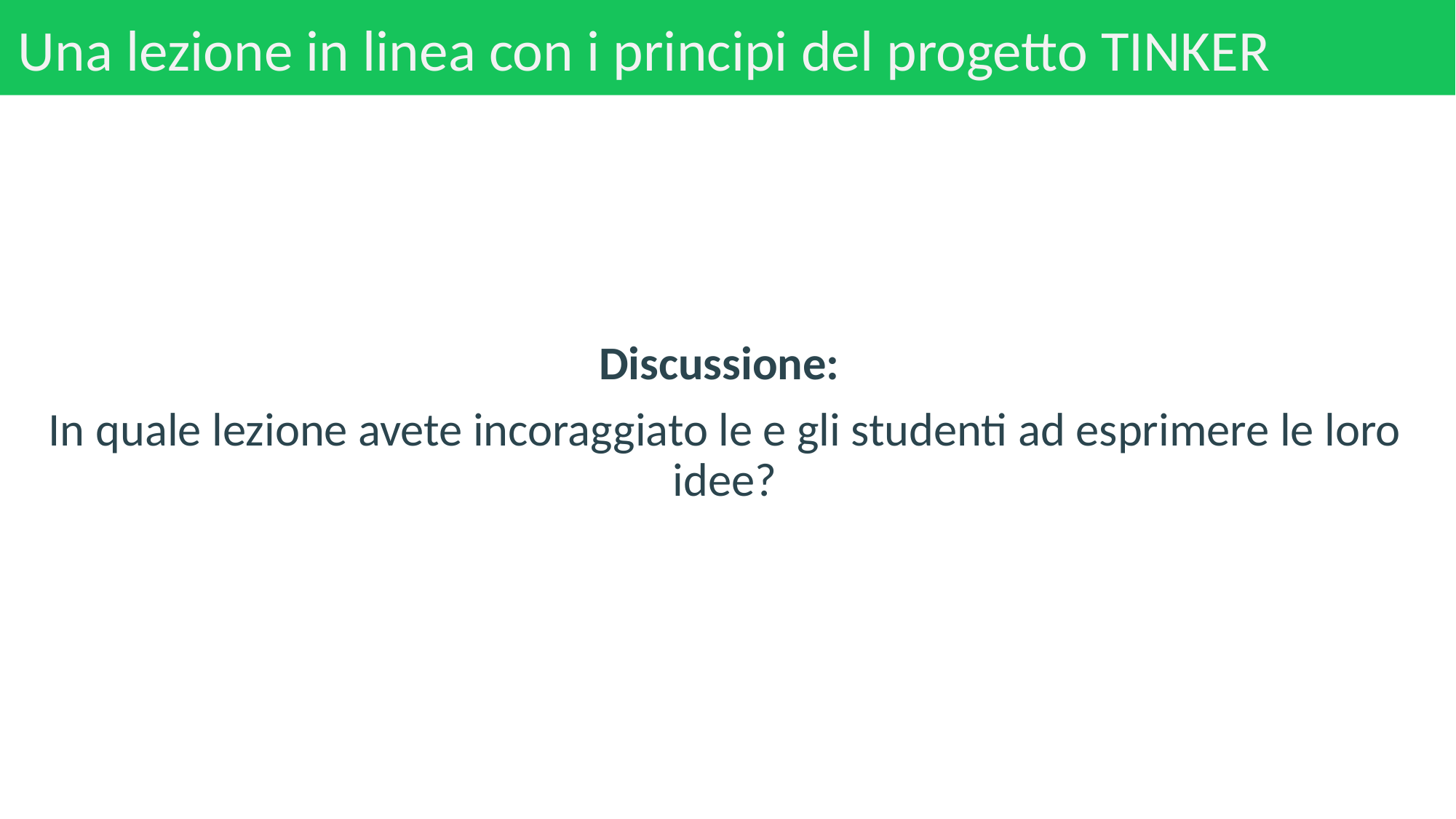

# Una lezione in linea con i principi del progetto TINKER
Discussione:
In quale lezione avete incoraggiato le e gli studenti ad esprimere le loro idee?